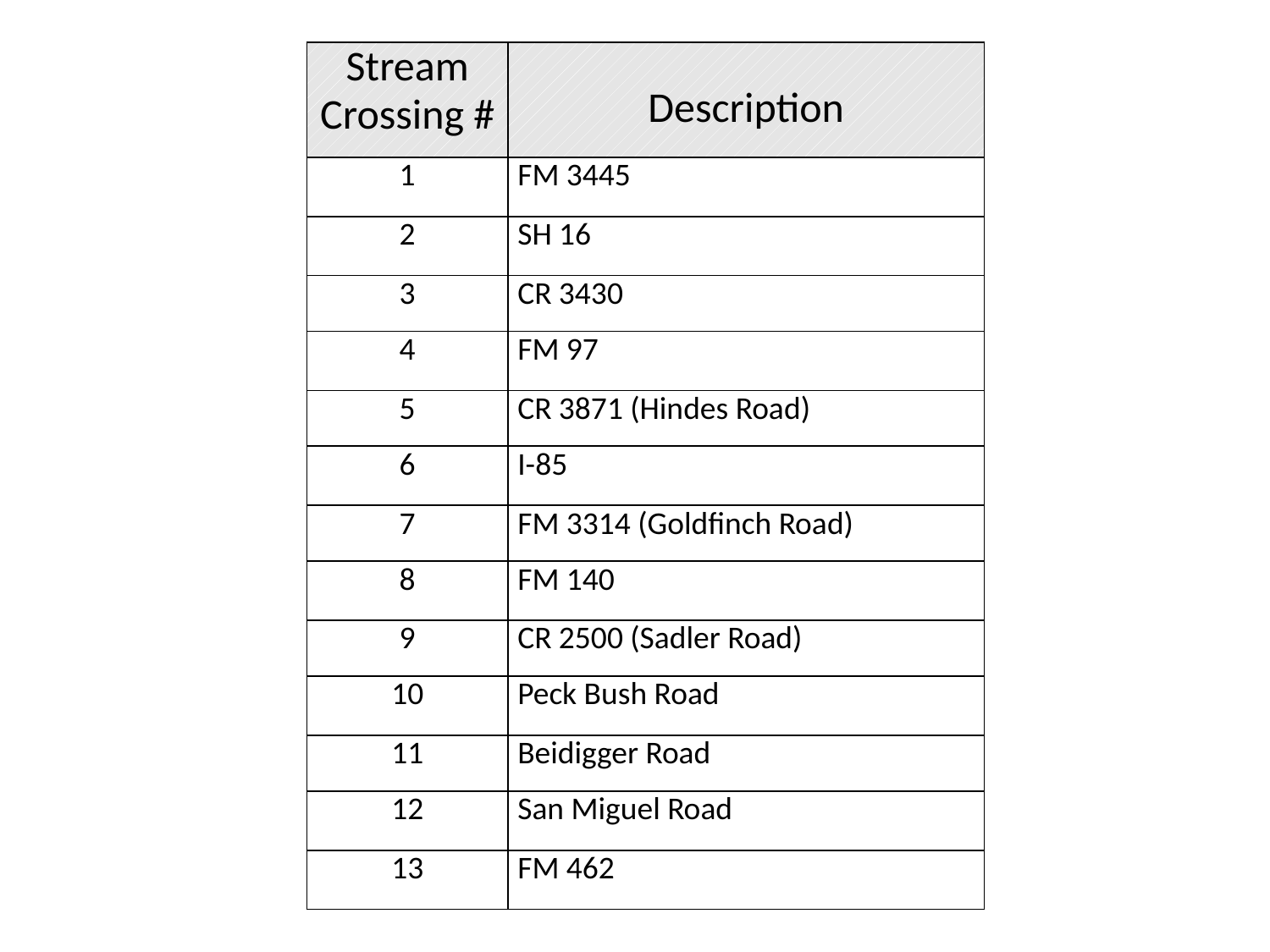

| Stream Crossing # | Description |
| --- | --- |
| 1 | FM 3445 |
| 2 | SH 16 |
| 3 | CR 3430 |
| 4 | FM 97 |
| 5 | CR 3871 (Hindes Road) |
| 6 | I-85 |
| 7 | FM 3314 (Goldfinch Road) |
| 8 | FM 140 |
| 9 | CR 2500 (Sadler Road) |
| 10 | Peck Bush Road |
| 11 | Beidigger Road |
| 12 | San Miguel Road |
| 13 | FM 462 |